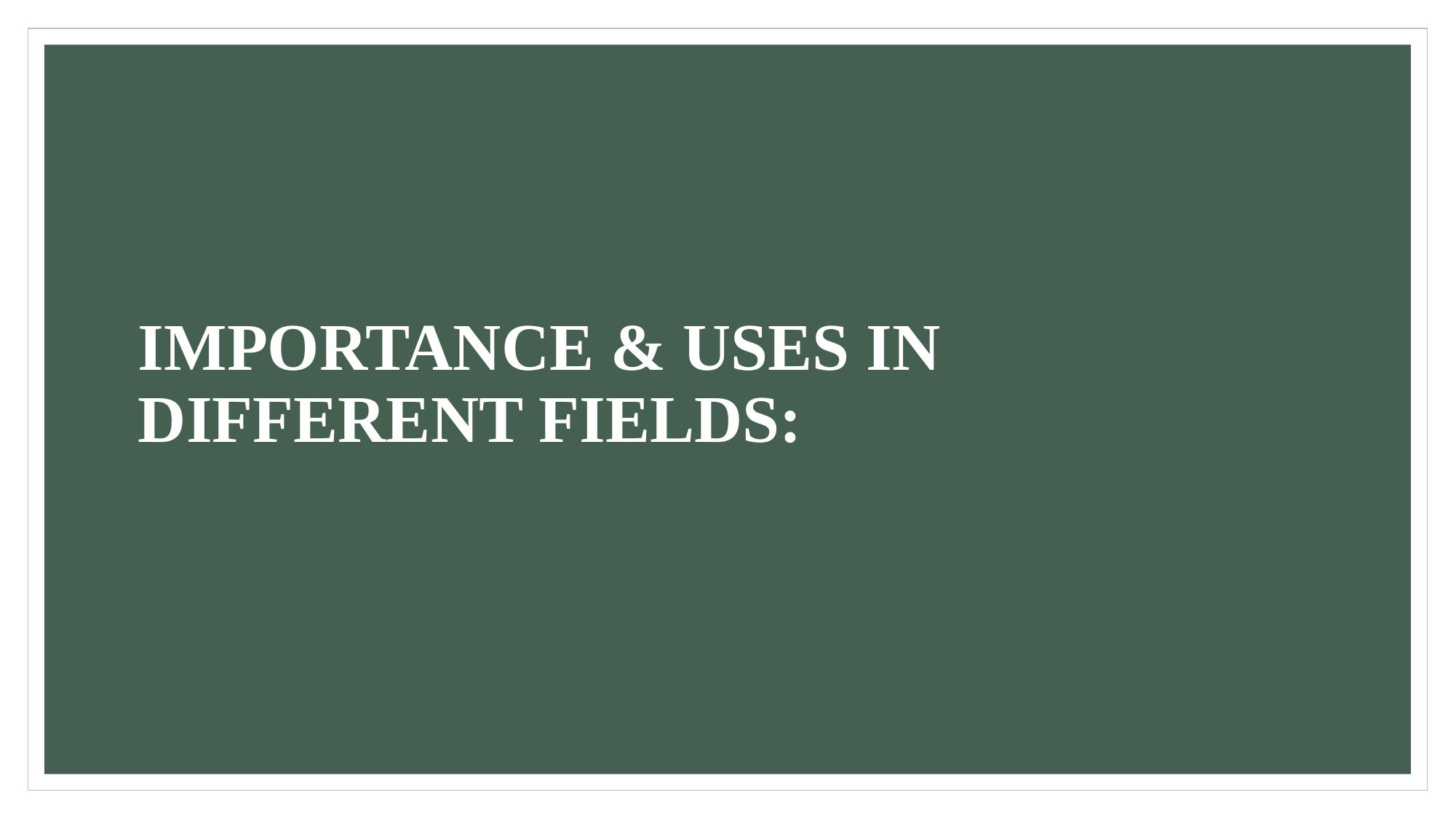

# IMPORTANCE & USES IN  DIFFERENT FIELDS: